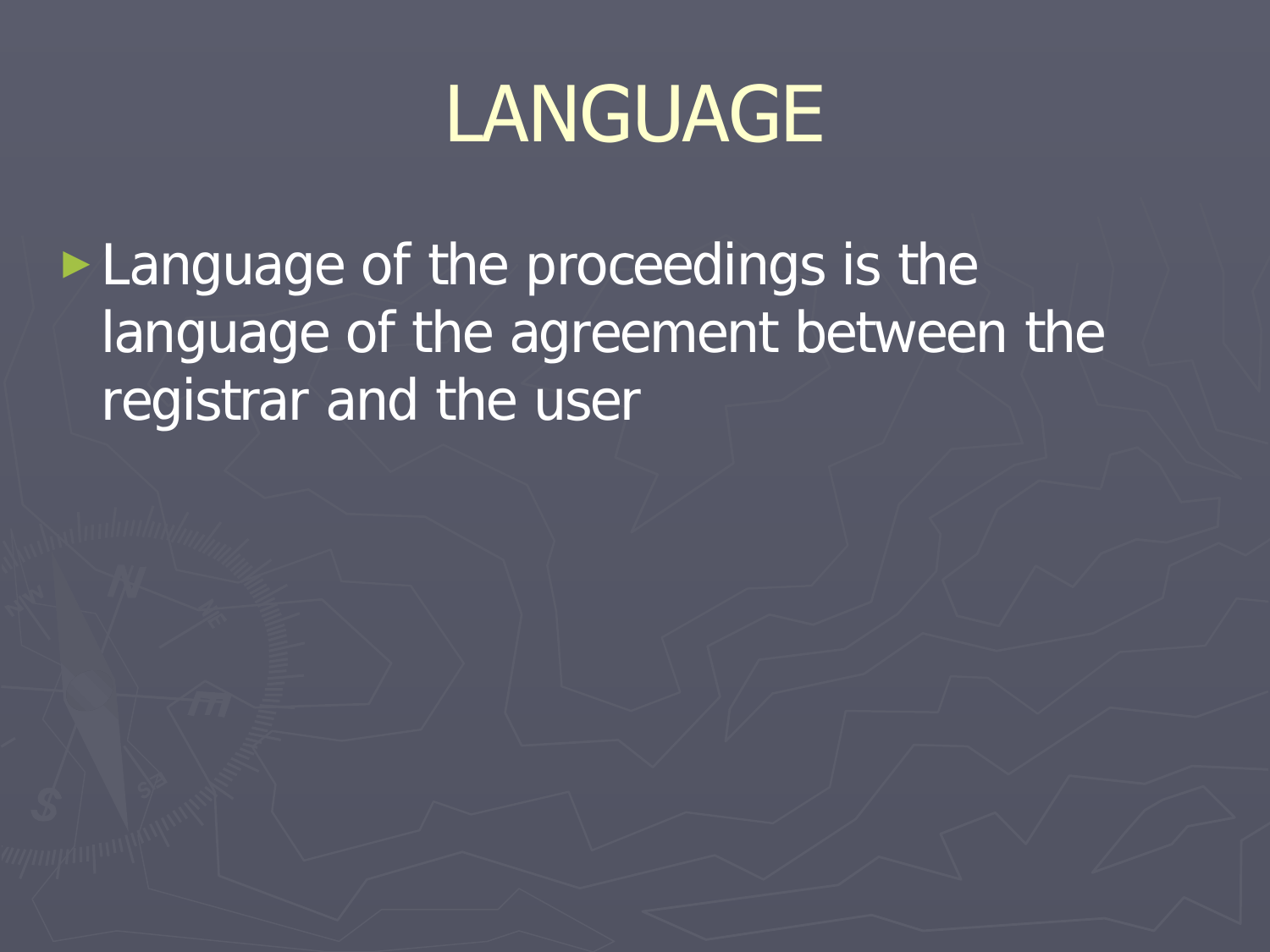

LANGUAGE
Language of the proceedings is the language of the agreement between the registrar and the user